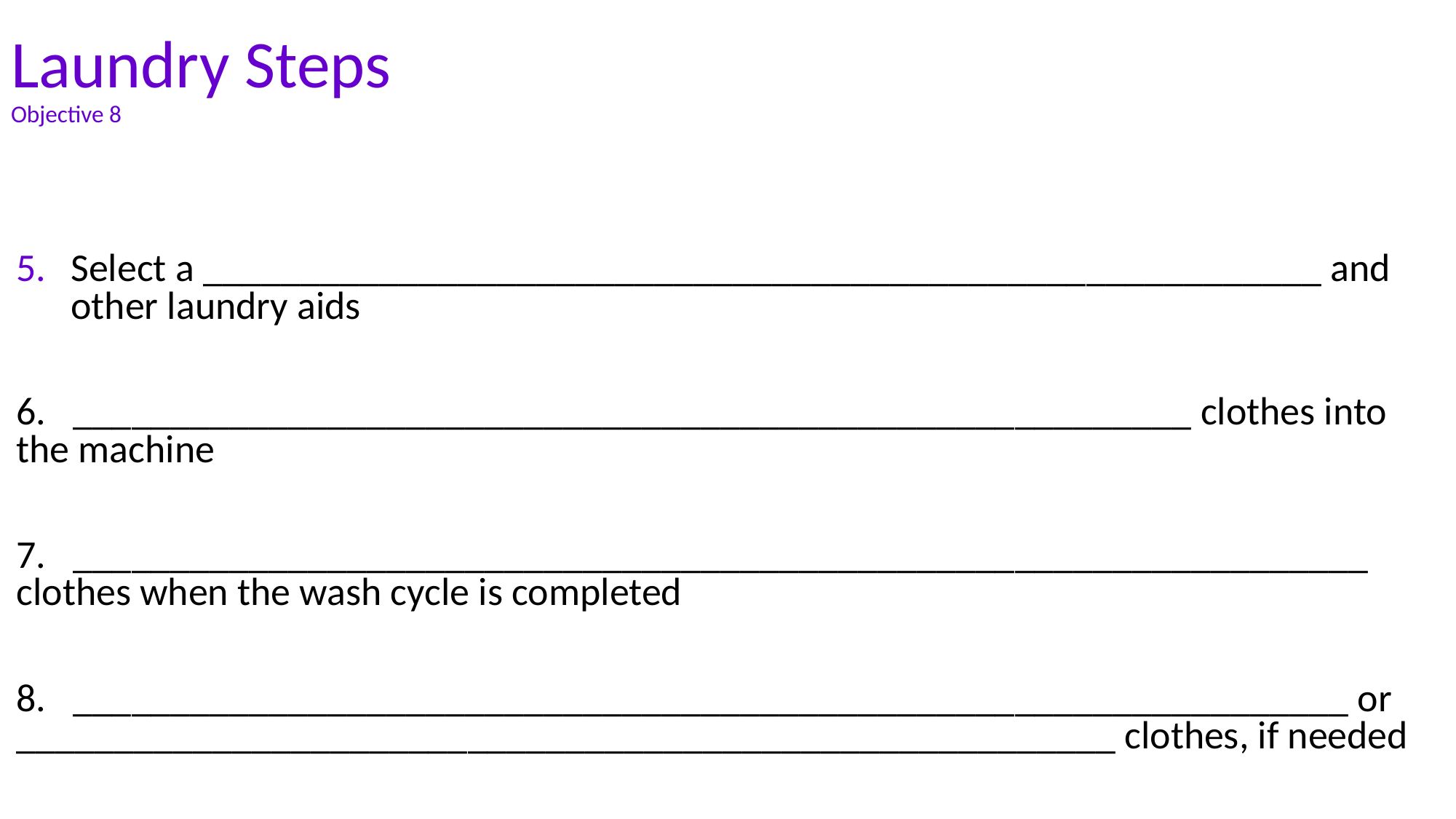

# Laundry Steps Objective 8
Select a _________________________________________________________ and other laundry aids

6.   _________________________________________________________ clothes into the machine

7.   __________________________________________________________________ clothes when the wash cycle is completed

8.   _________________________________________________________________ or ________________________________________________________ clothes, if needed